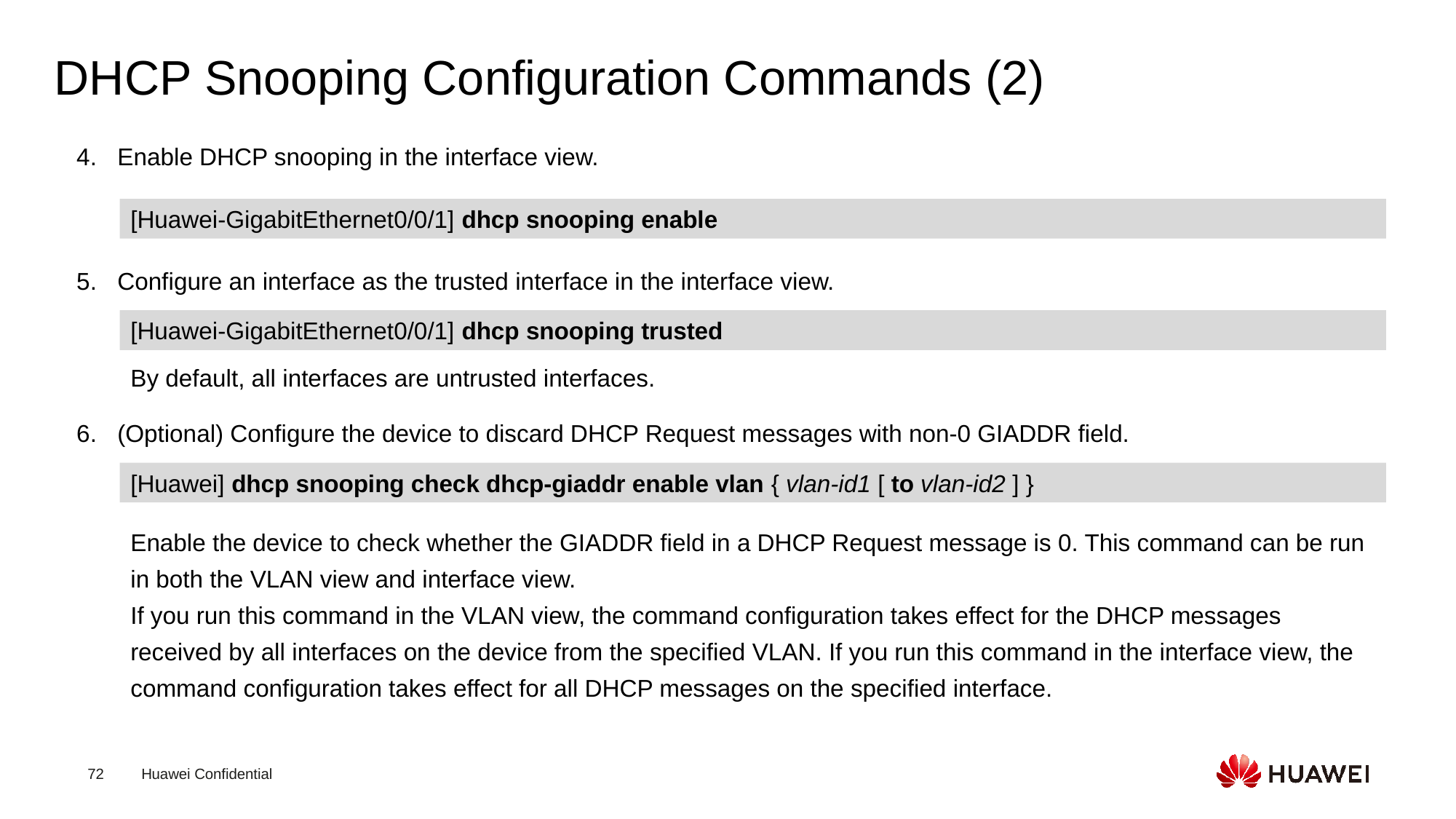

# DHCP Snooping Configuration Commands (2)
Enable DHCP snooping in the interface view.
[Huawei-GigabitEthernet0/0/1] dhcp snooping enable
Configure an interface as the trusted interface in the interface view.
[Huawei-GigabitEthernet0/0/1] dhcp snooping trusted
By default, all interfaces are untrusted interfaces.
(Optional) Configure the device to discard DHCP Request messages with non-0 GIADDR field.
[Huawei] dhcp snooping check dhcp-giaddr enable vlan { vlan-id1 [ to vlan-id2 ] }
Enable the device to check whether the GIADDR field in a DHCP Request message is 0. This command can be run in both the VLAN view and interface view.
If you run this command in the VLAN view, the command configuration takes effect for the DHCP messages received by all interfaces on the device from the specified VLAN. If you run this command in the interface view, the command configuration takes effect for all DHCP messages on the specified interface.